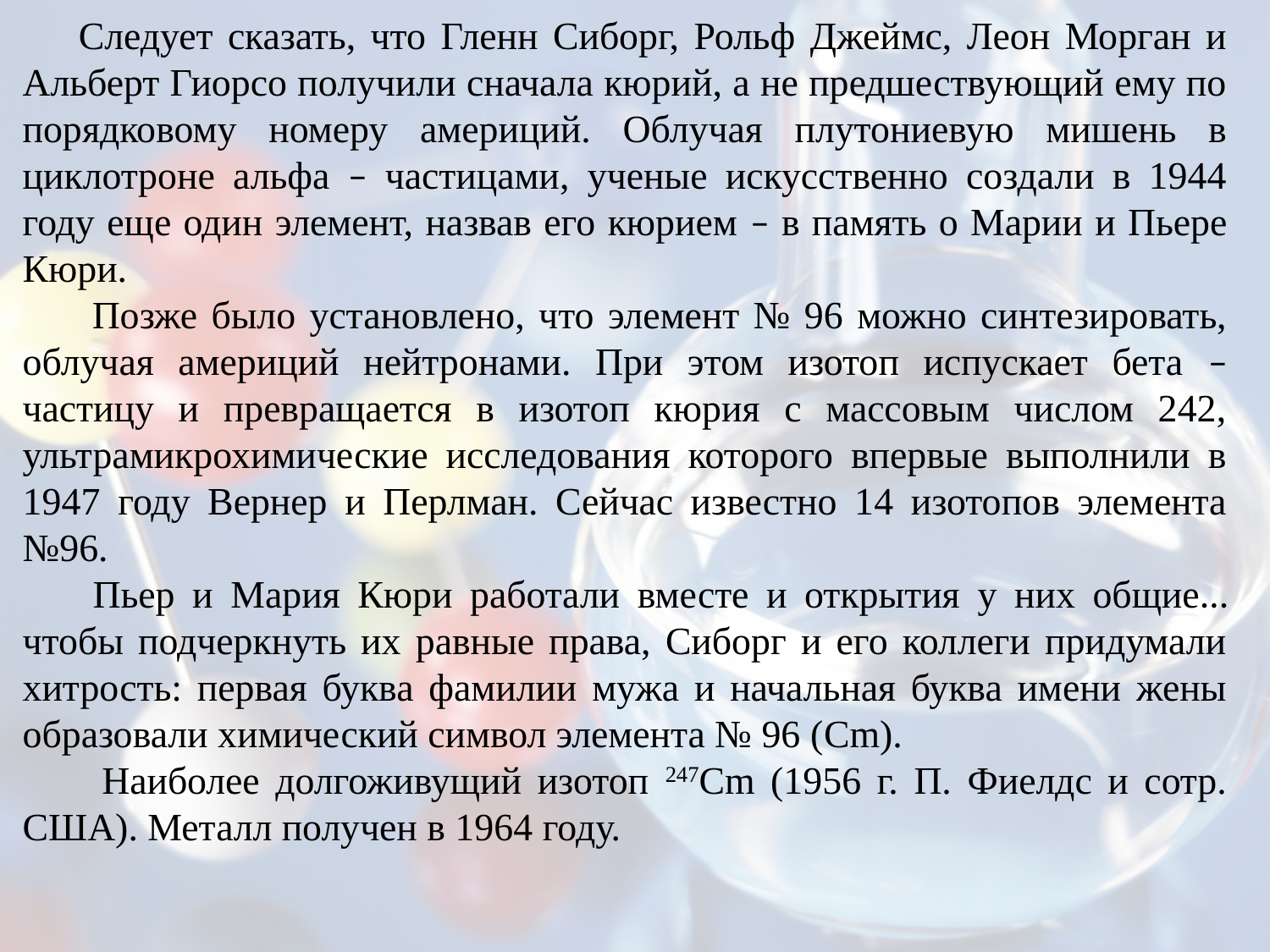

Следует сказать, что Гленн Сиборг, Рольф Джеймс, Леон Морган и Альберт Гиорсо получили сначала кюрий, а не предшествующий ему по порядковому номеру америций. Облучая плутониевую мишень в циклотроне альфа – частицами, ученые искусственно создали в 1944 году еще один элемент, назвав его кюрием – в память о Марии и Пьере Кюри.
     Позже было установлено, что элемент № 96 можно синтезировать, облучая америций нейтронами. При этом изотоп испускает бета – частицу и превращается в изотоп кюрия с массовым числом 242, ультрамикрохимические исследования которого впервые выполнили в 1947 году Вернер и Перлман. Сейчас известно 14 изотопов элемента №96.
    Пьер и Мария Кюри работали вместе и открытия у них общие… чтобы подчеркнуть их равные права, Сиборг и его коллеги придумали хитрость: первая буква фамилии мужа и начальная буква имени жены образовали химический символ элемента № 96 (Cm).
     Наиболее долгоживущий изотоп 247Cm (1956 г. П. Фиелдс и сотр. США). Металл получен в 1964 году.